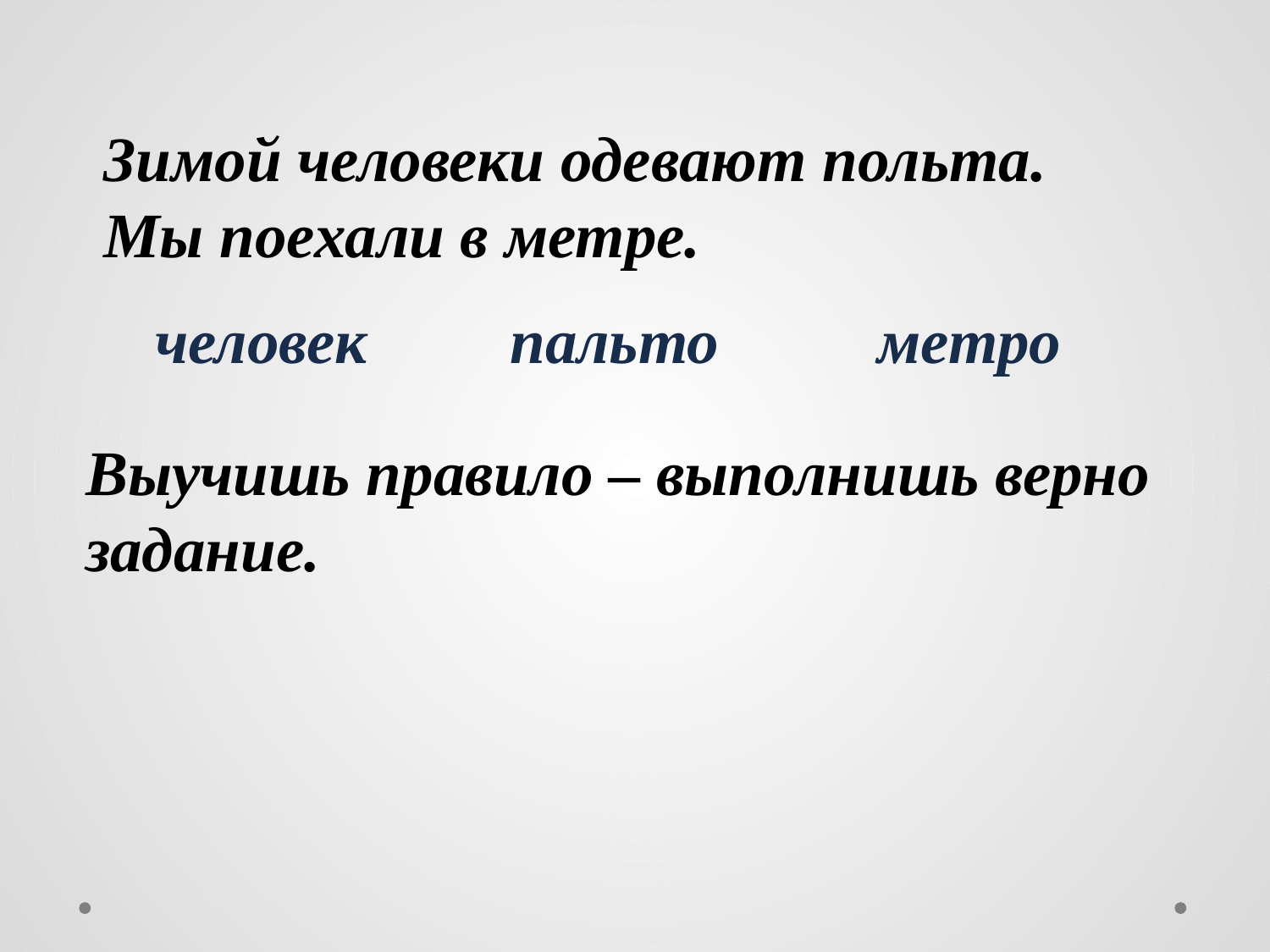

Зимой человеки одевают польта.
Мы поехали в метре.
     человек         пальто          метро
Выучишь правило – выполнишь верно задание.